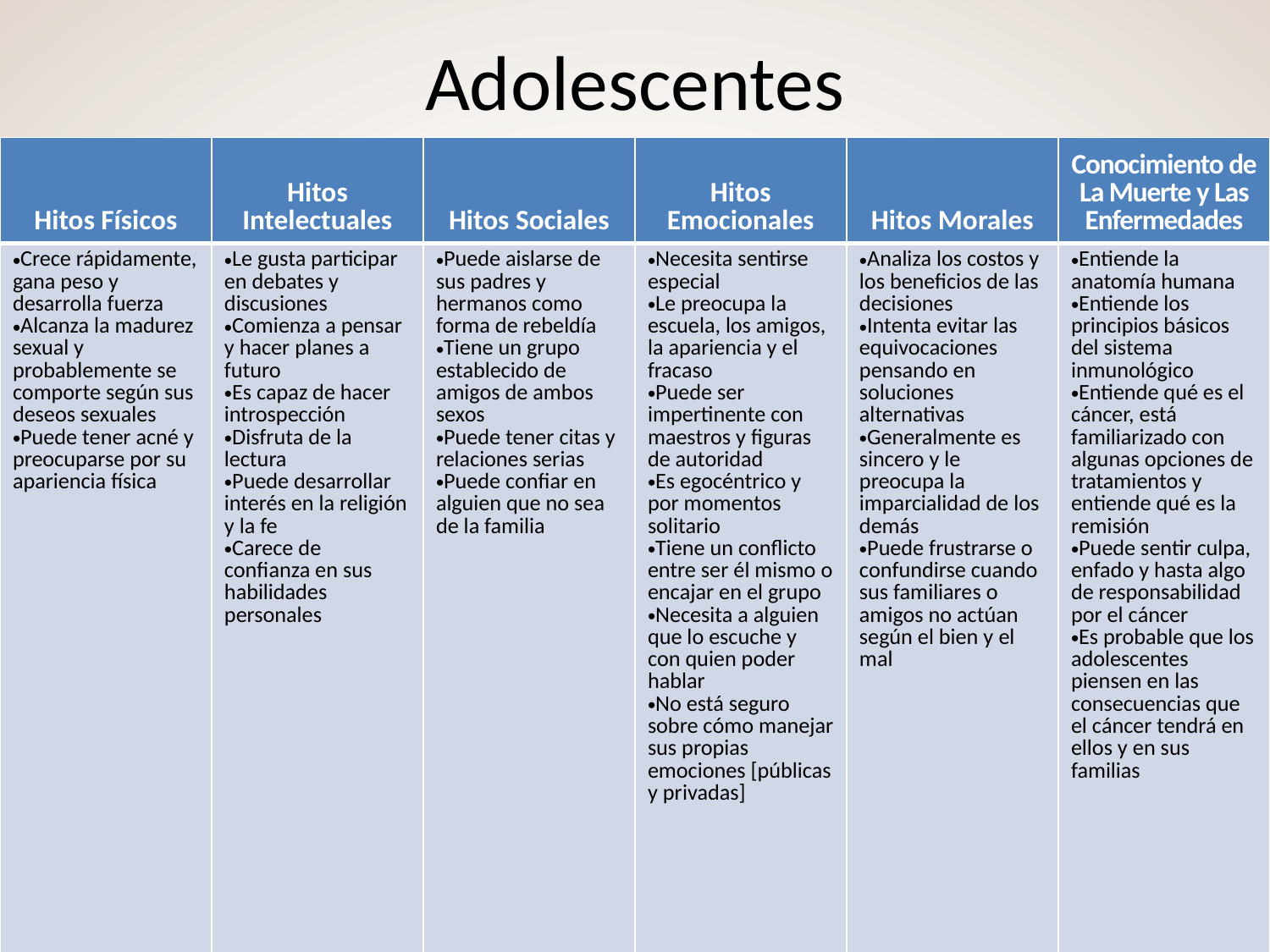

# Adolescentes
| Hitos Físicos | Hitos Intelectuales | Hitos Sociales | Hitos Emocionales | Hitos Morales | Conocimiento de La Muerte y Las Enfermedades |
| --- | --- | --- | --- | --- | --- |
| Crece rápidamente, gana peso y desarrolla fuerza Alcanza la madurez sexual y probablemente se comporte según sus deseos sexuales Puede tener acné y preocuparse por su apariencia física | Le gusta participar en debates y discusiones Comienza a pensar y hacer planes a futuro Es capaz de hacer introspección Disfruta de la lectura Puede desarrollar interés en la religión y la fe Carece de confianza en sus habilidades personales | Puede aislarse de sus padres y hermanos como forma de rebeldía Tiene un grupo establecido de amigos de ambos sexos Puede tener citas y relaciones serias Puede confiar en alguien que no sea de la familia | Necesita sentirse especial Le preocupa la escuela, los amigos, la apariencia y el fracaso Puede ser impertinente con maestros y figuras de autoridad Es egocéntrico y por momentos solitario Tiene un conflicto entre ser él mismo o encajar en el grupo Necesita a alguien que lo escuche y con quien poder hablar No está seguro sobre cómo manejar sus propias emociones [públicas y privadas] | Analiza los costos y los beneficios de las decisiones Intenta evitar las equivocaciones pensando en soluciones alternativas Generalmente es sincero y le preocupa la imparcialidad de los demás Puede frustrarse o confundirse cuando sus familiares o amigos no actúan según el bien y el mal | Entiende la anatomía humana Entiende los principios básicos del sistema inmunológico Entiende qué es el cáncer, está familiarizado con algunas opciones de tratamientos y entiende qué es la remisión Puede sentir culpa, enfado y hasta algo de responsabilidad por el cáncer Es probable que los adolescentes piensen en las consecuencias que el cáncer tendrá en ellos y en sus familias |